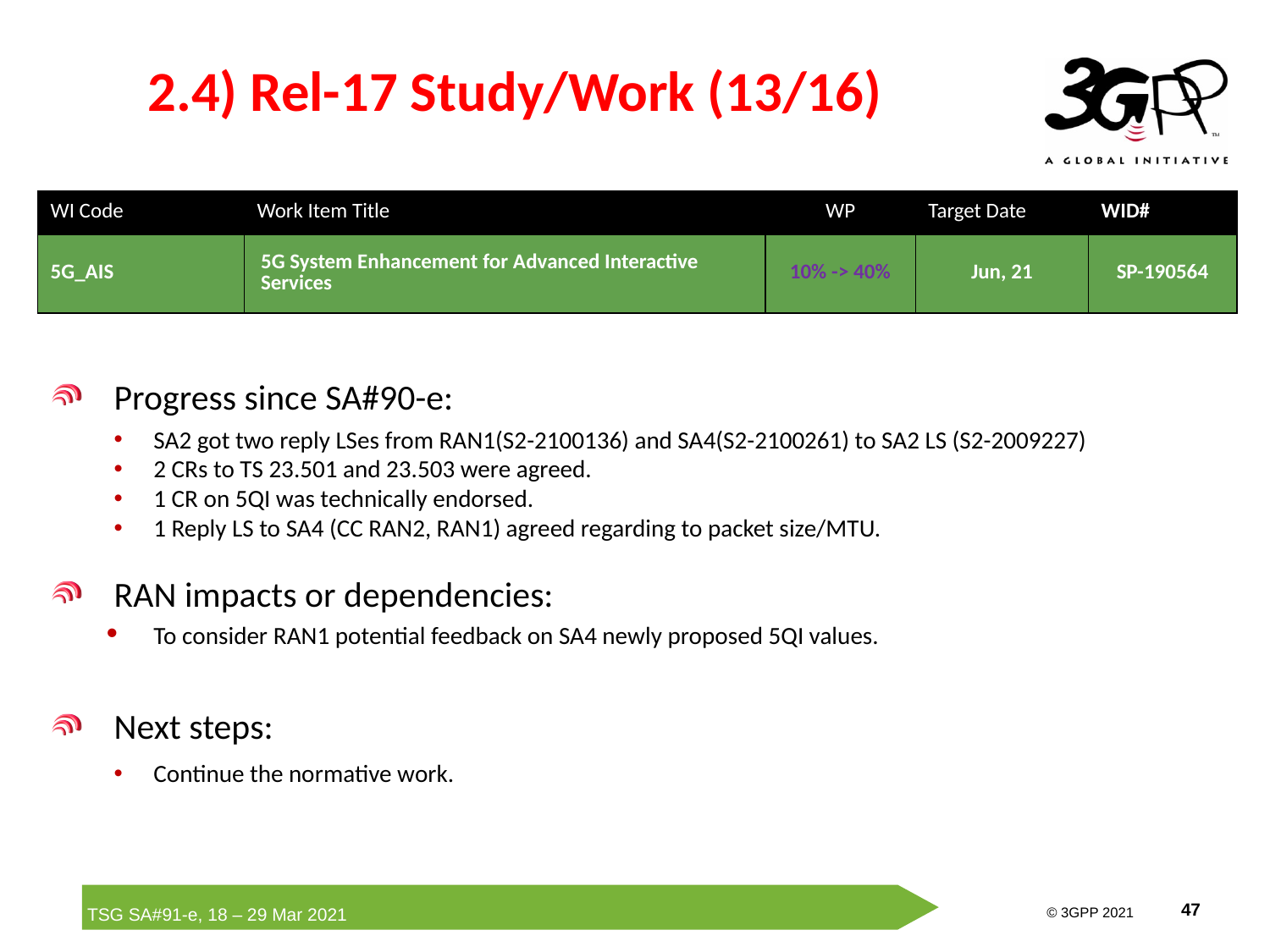

# 2.4) Rel-17 Study/Work (13/16)
| WI Code | Work Item Title | WP | Target Date | WID# |
| --- | --- | --- | --- | --- |
| 5G\_AIS | 5G System Enhancement for Advanced Interactive Services | 10% -> 40% | Jun, 21 | SP-190564 |
Progress since SA#90-e:
SA2 got two reply LSes from RAN1(S2-2100136) and SA4(S2-2100261) to SA2 LS (S2-2009227)
2 CRs to TS 23.501 and 23.503 were agreed.
1 CR on 5QI was technically endorsed.
1 Reply LS to SA4 (CC RAN2, RAN1) agreed regarding to packet size/MTU.

RAN impacts or dependencies:
To consider RAN1 potential feedback on SA4 newly proposed 5QI values.

Next steps:
Continue the normative work.